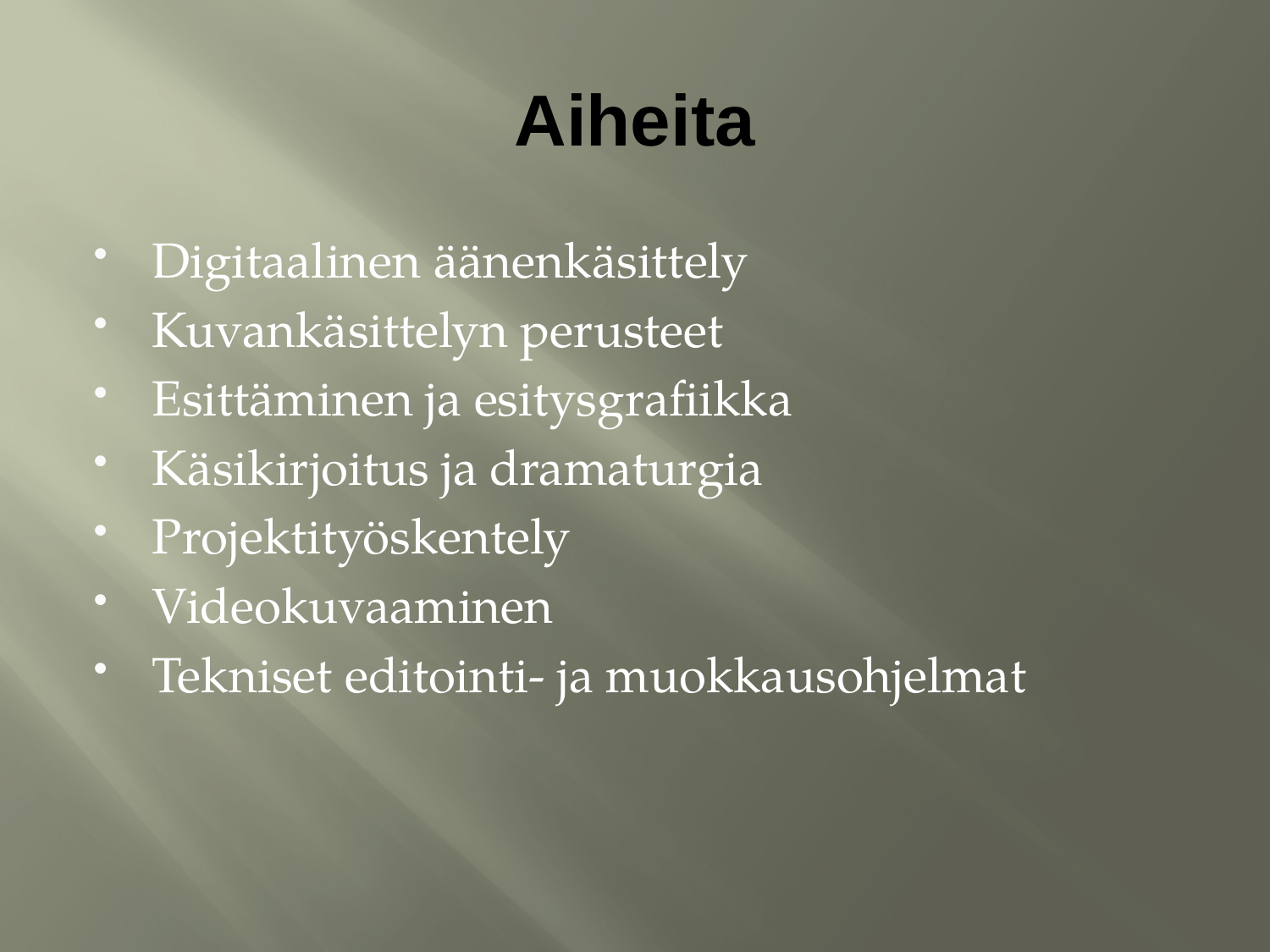

# Aiheita
Digitaalinen äänenkäsittely
Kuvankäsittelyn perusteet
Esittäminen ja esitysgrafiikka
Käsikirjoitus ja dramaturgia
Projektityöskentely
Videokuvaaminen
Tekniset editointi- ja muokkausohjelmat